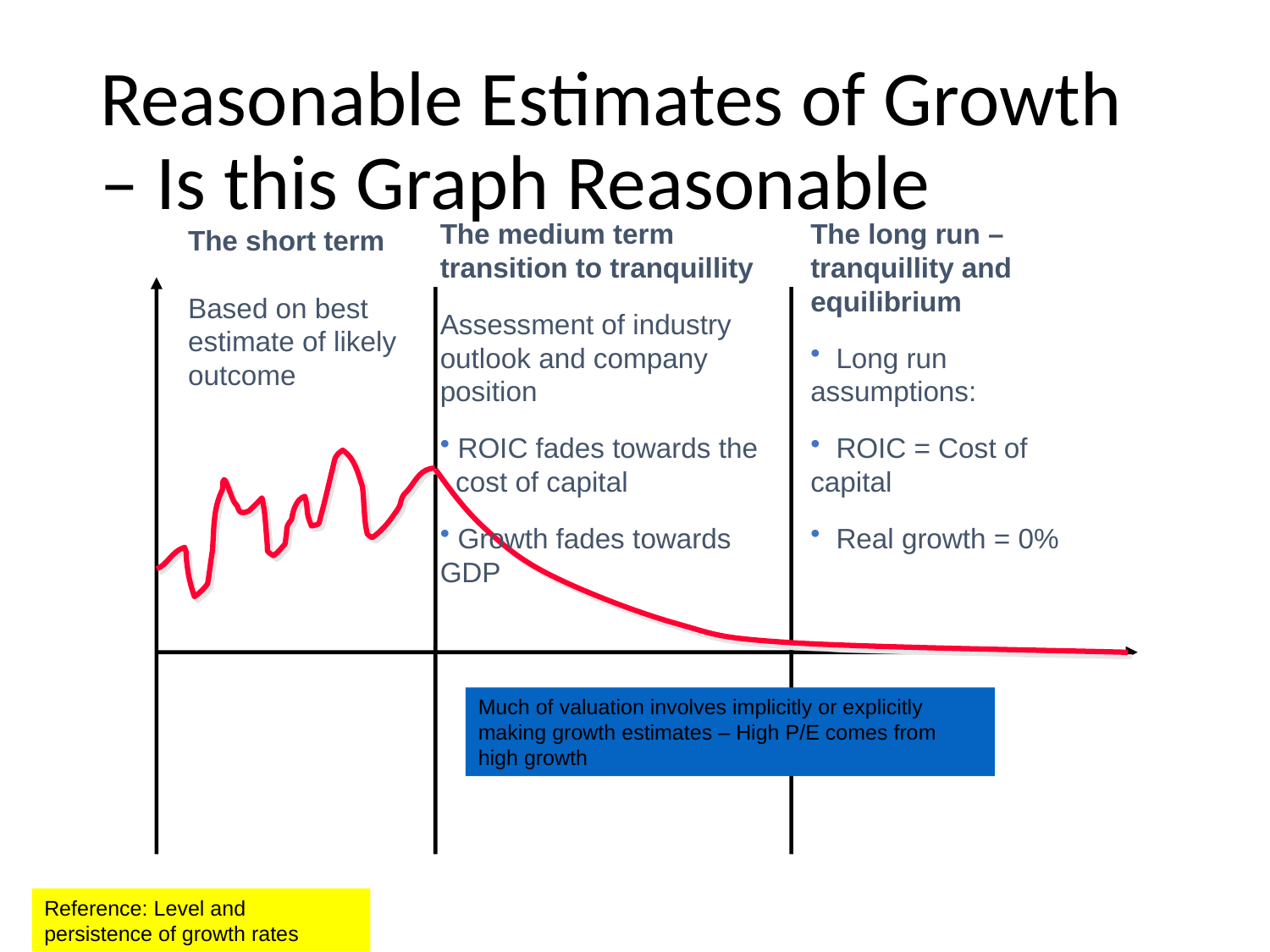

# Reasonable Estimates of Growth – Is this Graph Reasonable
The short term

Based on best estimate of likely outcome
The medium term transition to tranquillity
Assessment of industry outlook and company position
 ROIC fades towards the
  cost of capital
 Growth fades towards GDP
The long run – tranquillity and equilibrium
  Long run assumptions:
  ROIC = Cost of capital
  Real growth = 0%

Much of valuation involves implicitly or explicitly making growth estimates – High P/E comes from high growth
Reference: Level and persistence of growth rates